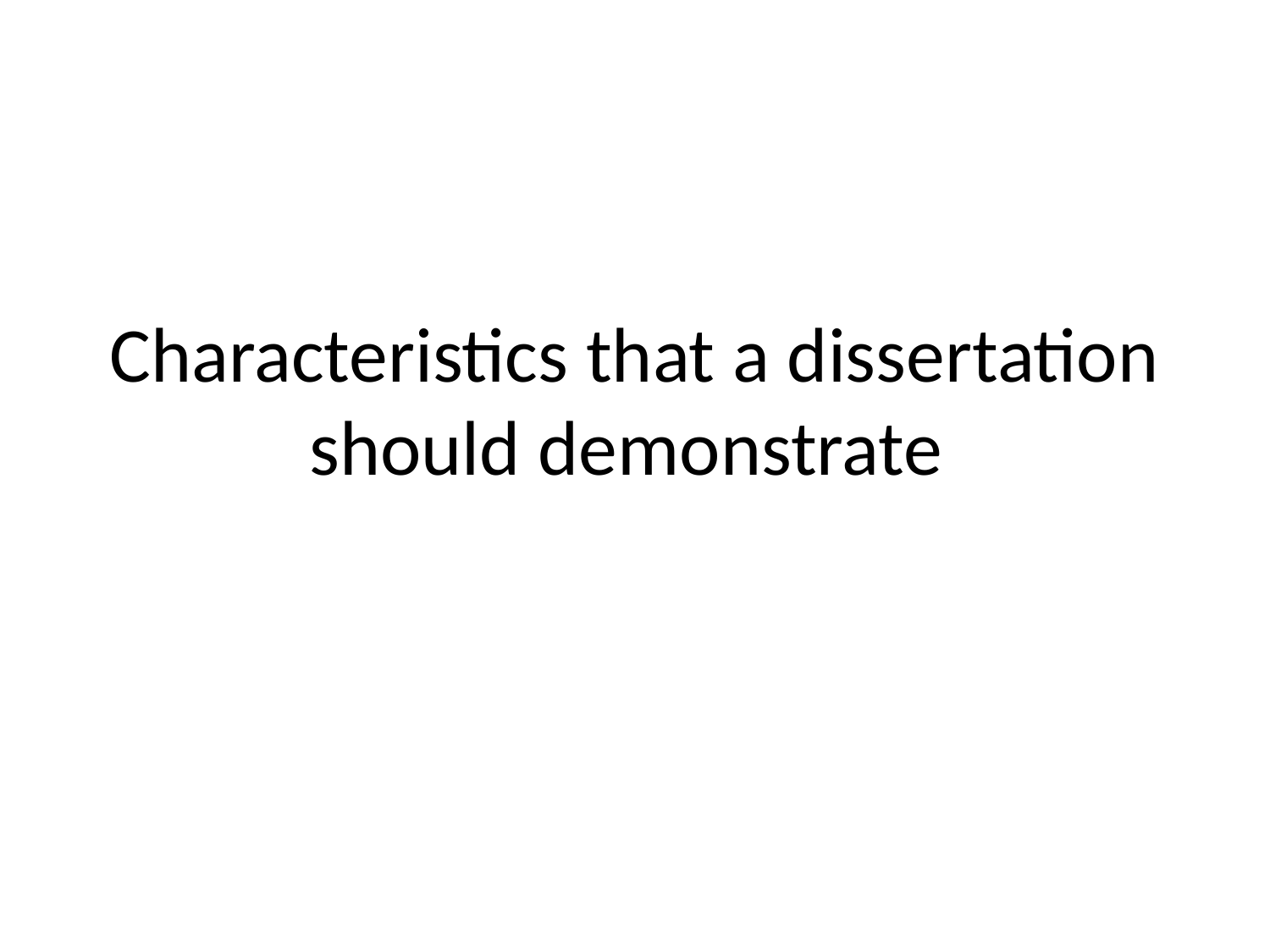

# Characteristics that a dissertation should demonstrate